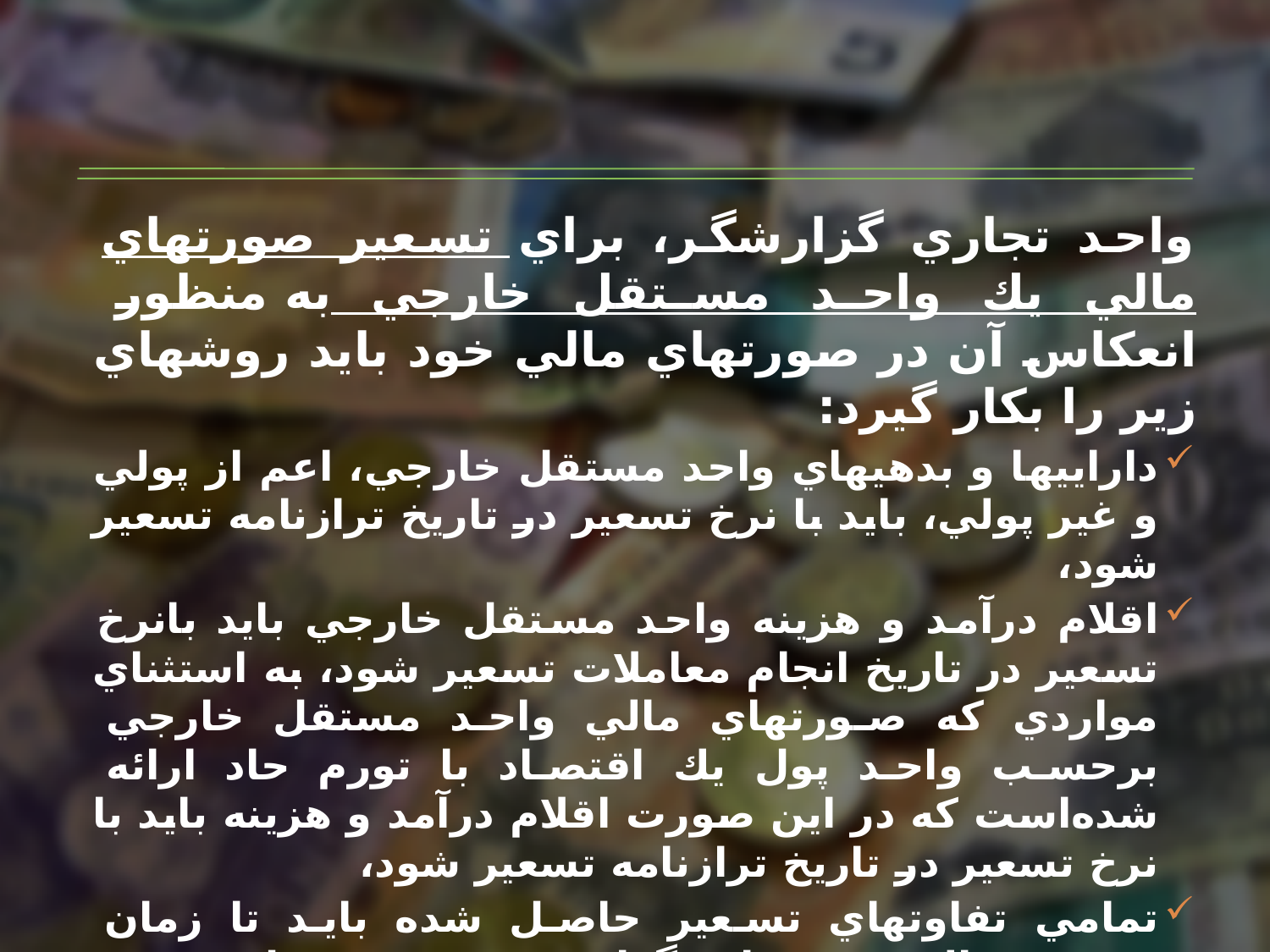

واحد تجاري‌ گزارشگر، براي‌ تسعير صورتهاي‌ مالي‌ يك‌ واحد مستقل‌ خارجي‌ به منظور انعكاس‌ آن‌ در صورتهاي‌ مالي‌ خود بايد روشهاي‌ زير را بكار گيرد:
داراييها و بدهيهاي‌ واحد مستقل‌ خارجي‌، اعم‌ از پولي‌ و غير پولي‌، بايد با نرخ‌ تسعير در تاريخ‌ ترازنامه‌ تسعير شود،
اقلام‌ درآمد و هزينه‌ واحد مستقل‌ خارجي‌ بايد بانرخ‌ تسعير در تاريخ‌ انجام‌ معاملات‌ تسعير شود، به ‌استثناي‌ مواردي‌ كه‌ صورتهاي‌ مالي‌ واحد مستقل‌ خارجي‌ برحسب‌ واحد پول‌ يك‌ اقتصاد با تورم‌ حاد ارائه‌ شده‌است‌ كه‌ در اين‌ صورت‌ اقلام‌ درآمد و هزينه‌ بايد با نرخ‌ تسعير در تاريخ‌ ترازنامه‌ تسعير شود،
تمامي‌ تفاوتهاي‌ تسعير حاصل‌ شده‌ بايد تا زمان‌ فروش‌ خالص‌ سرمايه‌ گذاري‌ تحت ‌سرفصل‌ حقوق‌ صاحبان‌ سرمايه‌ طبقه‌بندي‌ شود و در صورت‌ سود و زيان‌ جامع‌ انعكاس‌ يابد.